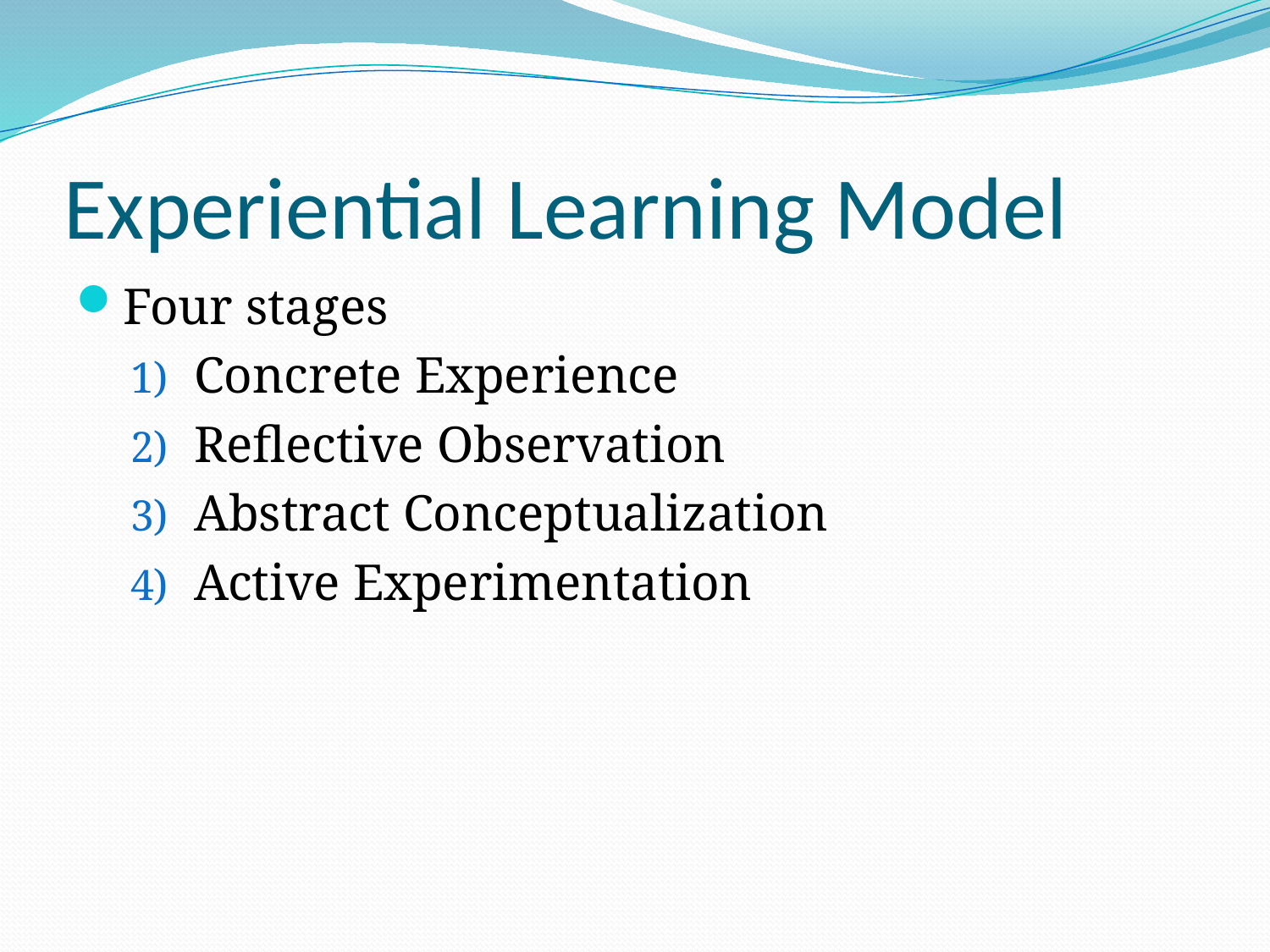

# Experiential Learning Model
Four stages
Concrete Experience
Reflective Observation
Abstract Conceptualization
Active Experimentation